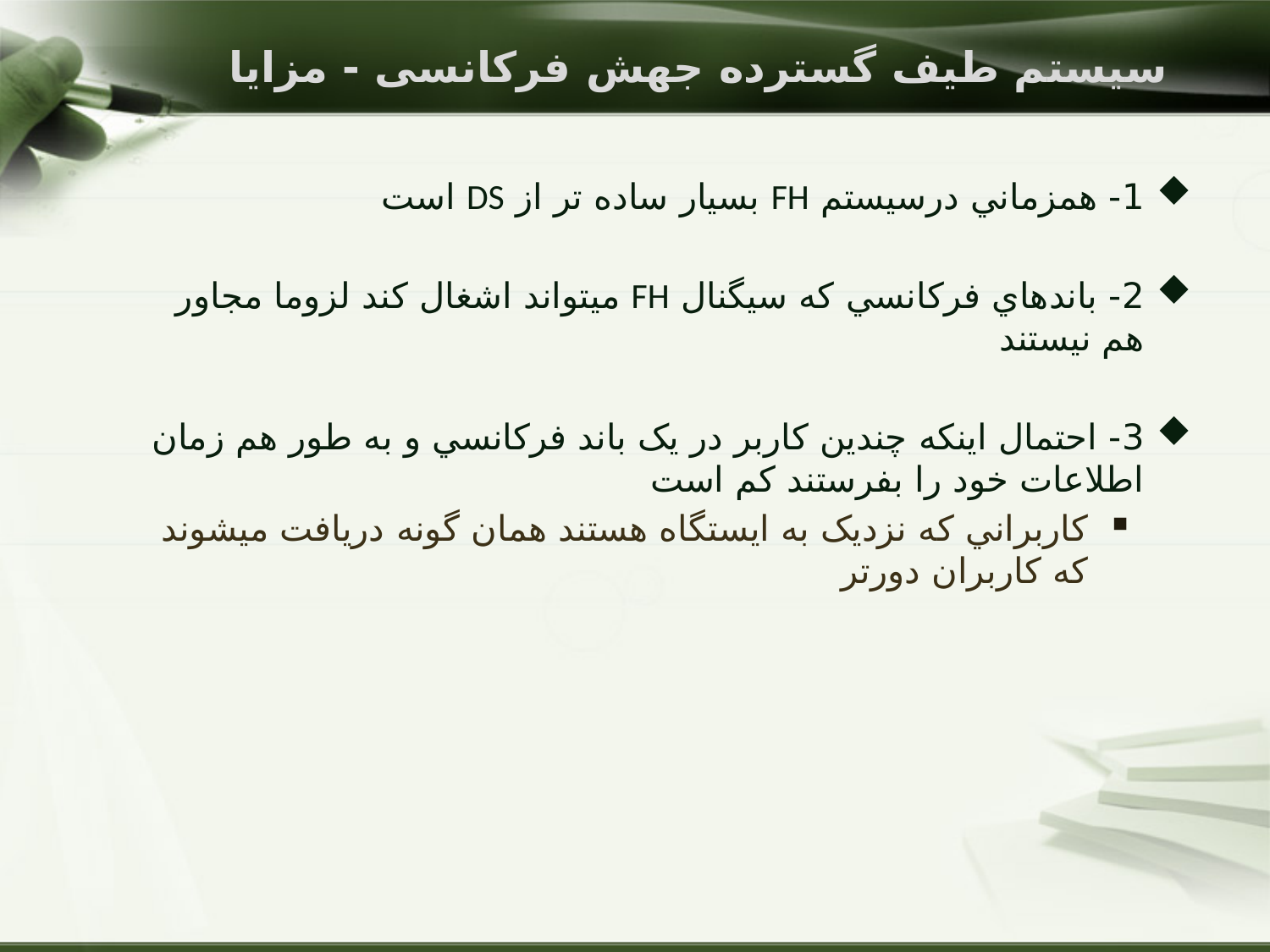

# سيستم طيف گسترده جهش فرکانسی - مزايا
1- همزماني درسيستم FH بسيار ساده تر از DS است

2- باندهاي فرکانسي که سيگنال FH مي‎تواند اشغال کند لزوما مجاور هم نيستند

3- احتمال اينکه چندين کاربر در يک باند فرکانسي و به طور هم زمان اطلاعات خود را بفرستند کم است
کاربراني که نزديک به ايستگاه هستند همان گونه دريافت مي‎شوند که کاربران دورتر